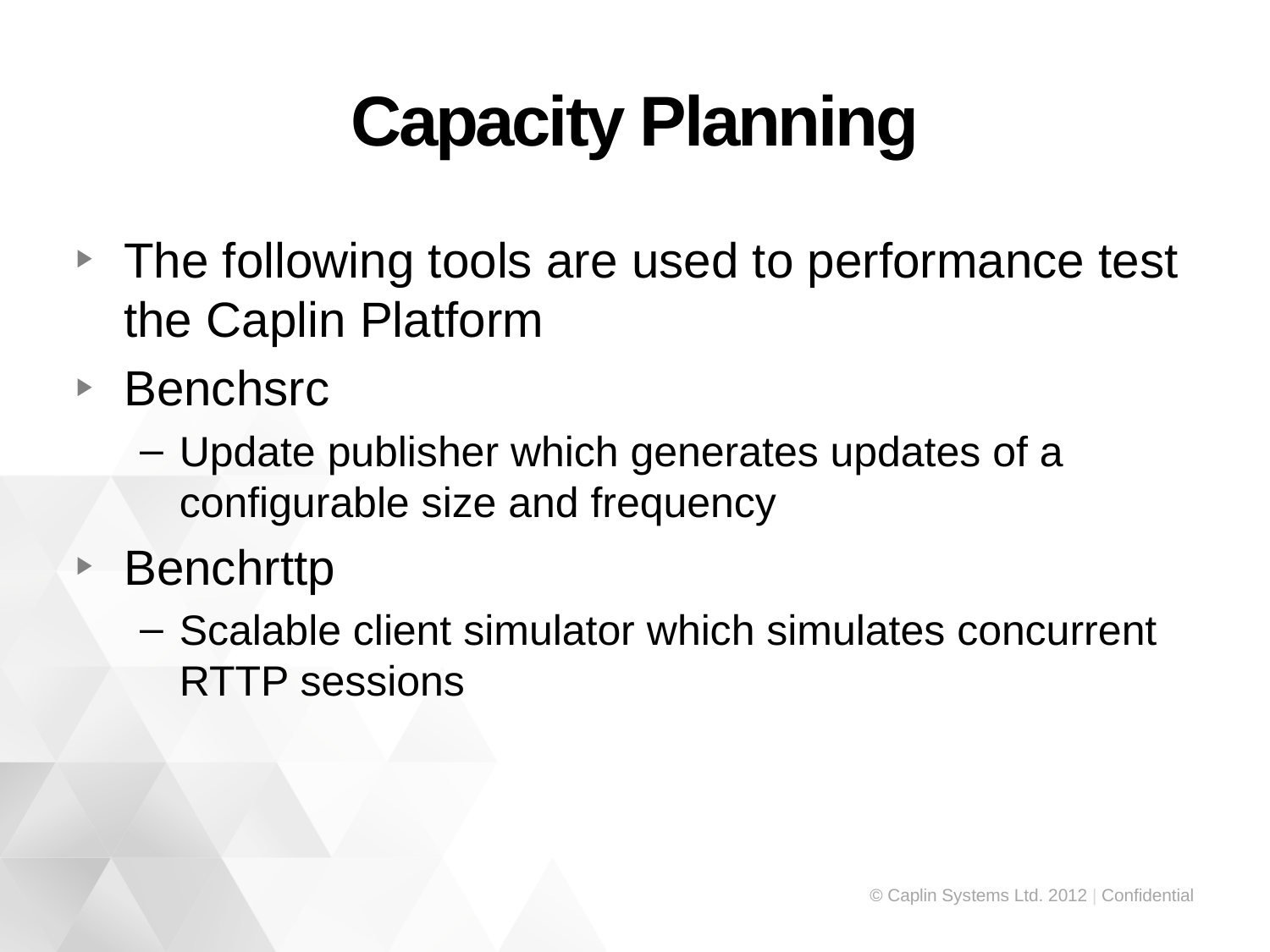

# Capacity Planning
The following tools are used to performance test the Caplin Platform
Benchsrc
Update publisher which generates updates of a configurable size and frequency
Benchrttp
Scalable client simulator which simulates concurrent RTTP sessions